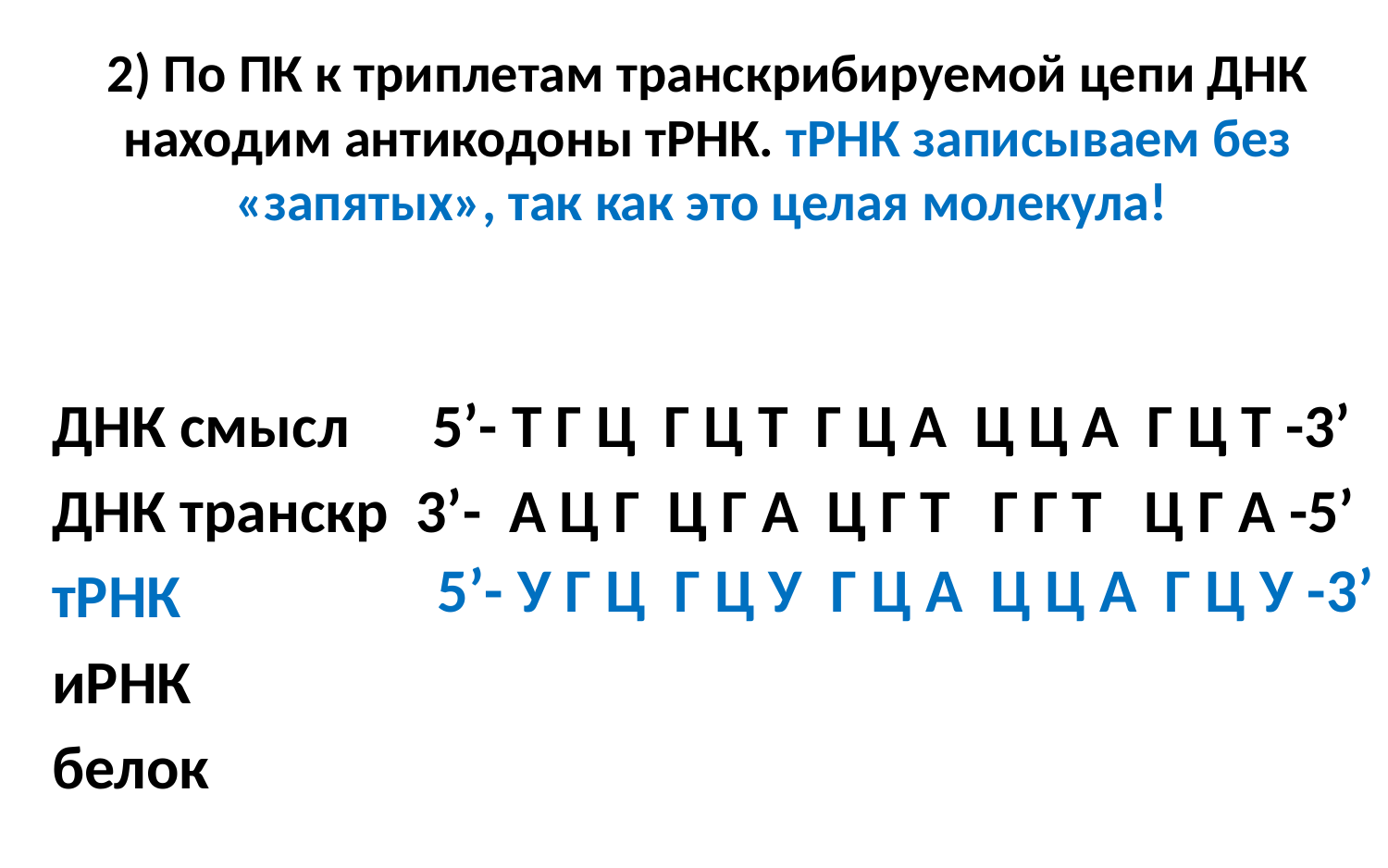

# 2) По ПК к триплетам транскрибируемой цепи ДНК находим антикодоны тРНК. тРНК записываем без «запятых», так как это целая молекула!
ДНК смысл      5’- Т Г Ц  Г Ц Т  Г Ц А  Ц Ц А  Г Ц Т -3’
ДНК транскр  3’-  А Ц Г  Ц Г А  Ц Г Т   Г Г Т   Ц Г А -5’
тРНК
иРНК
белок

5’- У Г Ц  Г Ц У  Г Ц А  Ц Ц А  Г Ц У -3’